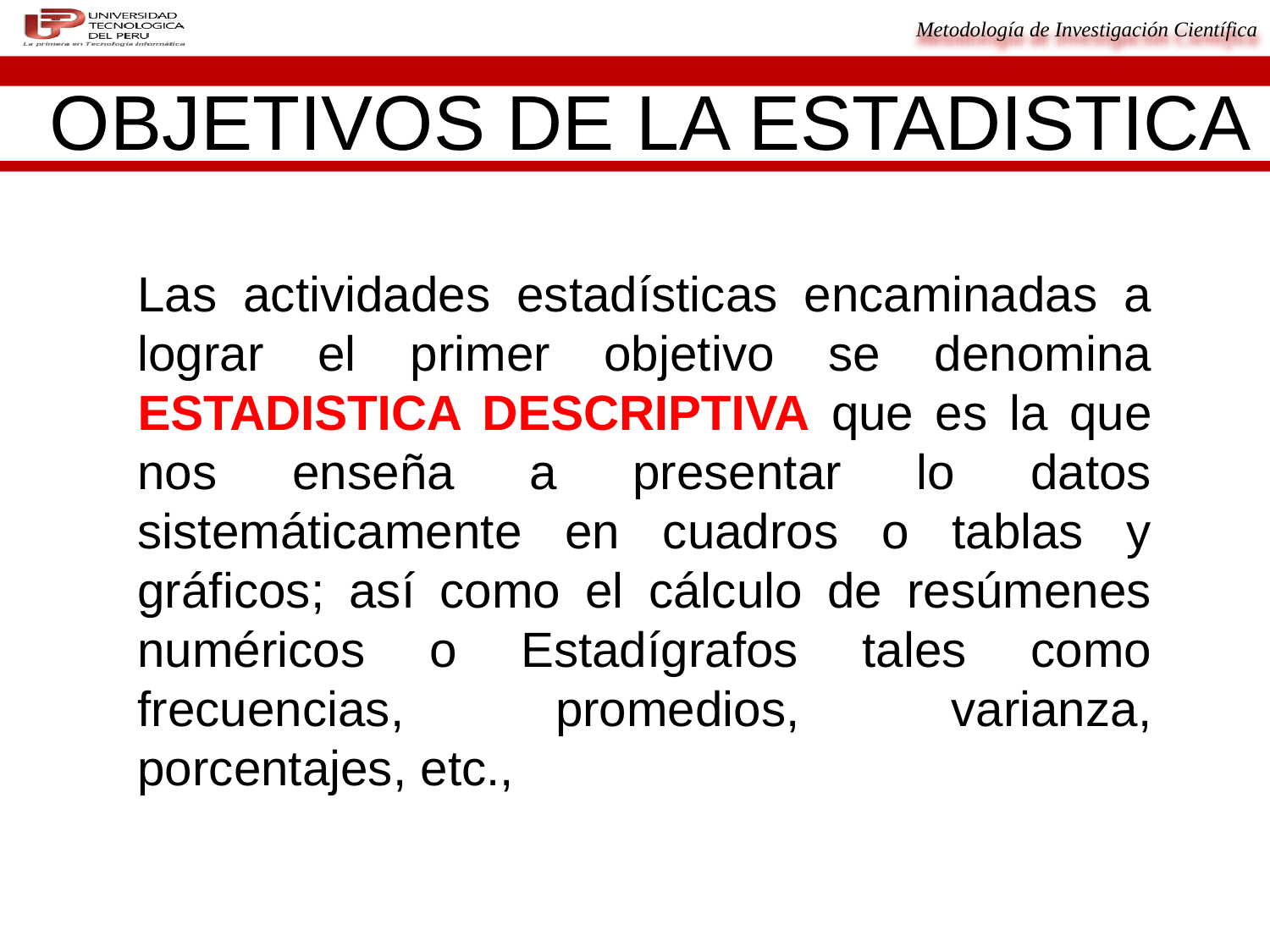

# OBJETIVOS DE LA ESTADISTICA
Las actividades estadísticas encaminadas a lograr el primer objetivo se denomina ESTADISTICA DESCRIPTIVA que es la que nos enseña a presentar lo datos sistemáticamente en cuadros o tablas y gráficos; así como el cálculo de resúmenes numéricos o Estadígrafos tales como frecuencias, promedios, varianza, porcentajes, etc.,